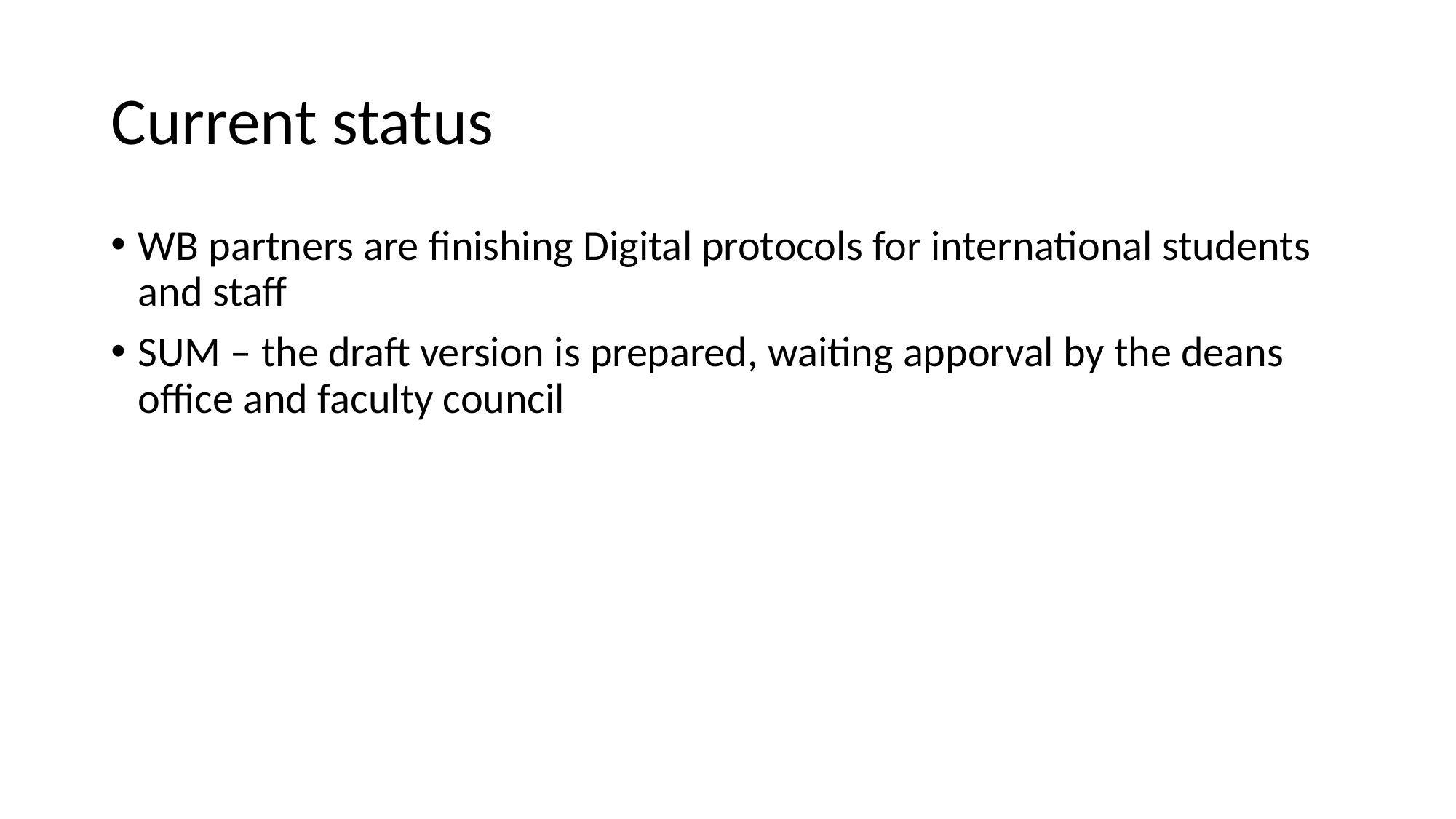

# Current status
WB partners are finishing Digital protocols for international students and staff
SUM – the draft version is prepared, waiting apporval by the deans office and faculty council